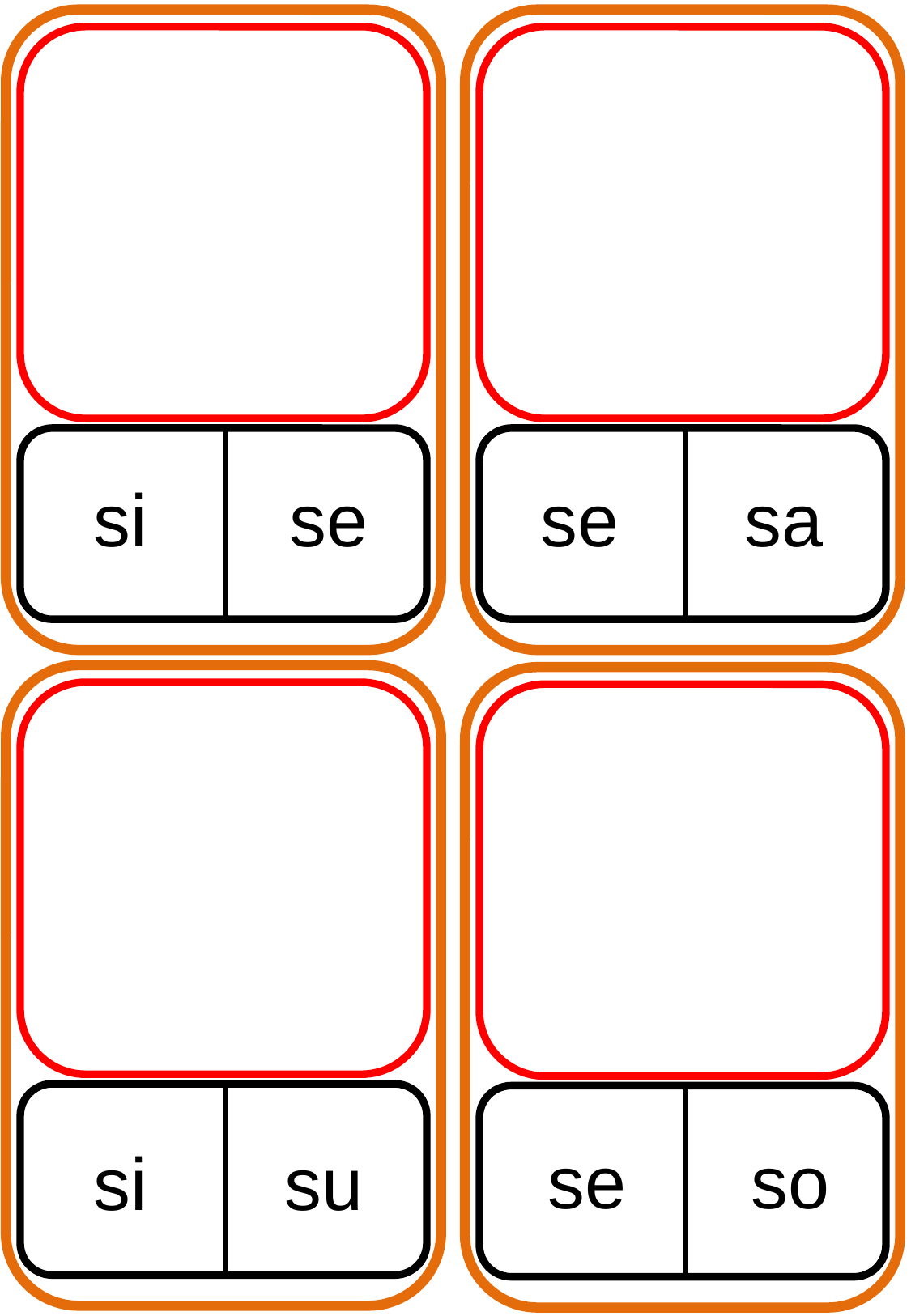

se
sa
si
se

se
so
si
su